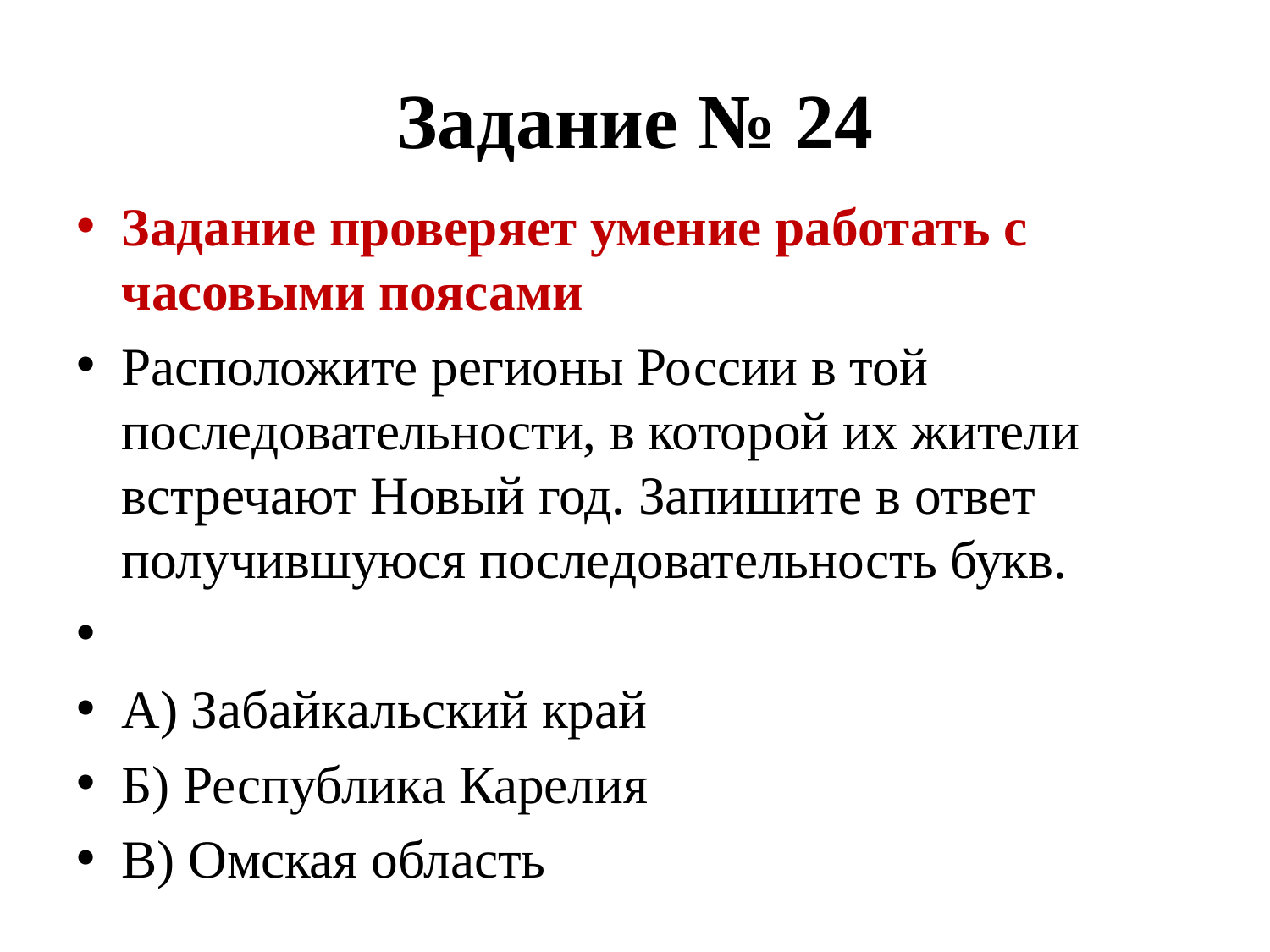

# Задание № 24
Задание проверяет умение работать с часовыми поясами
Расположите регионы России в той последовательности, в которой их жители встречают Новый год. Запишите в ответ получившуюся последовательность букв.

А) Забайкальский край
Б) Республика Карелия
В) Омская область